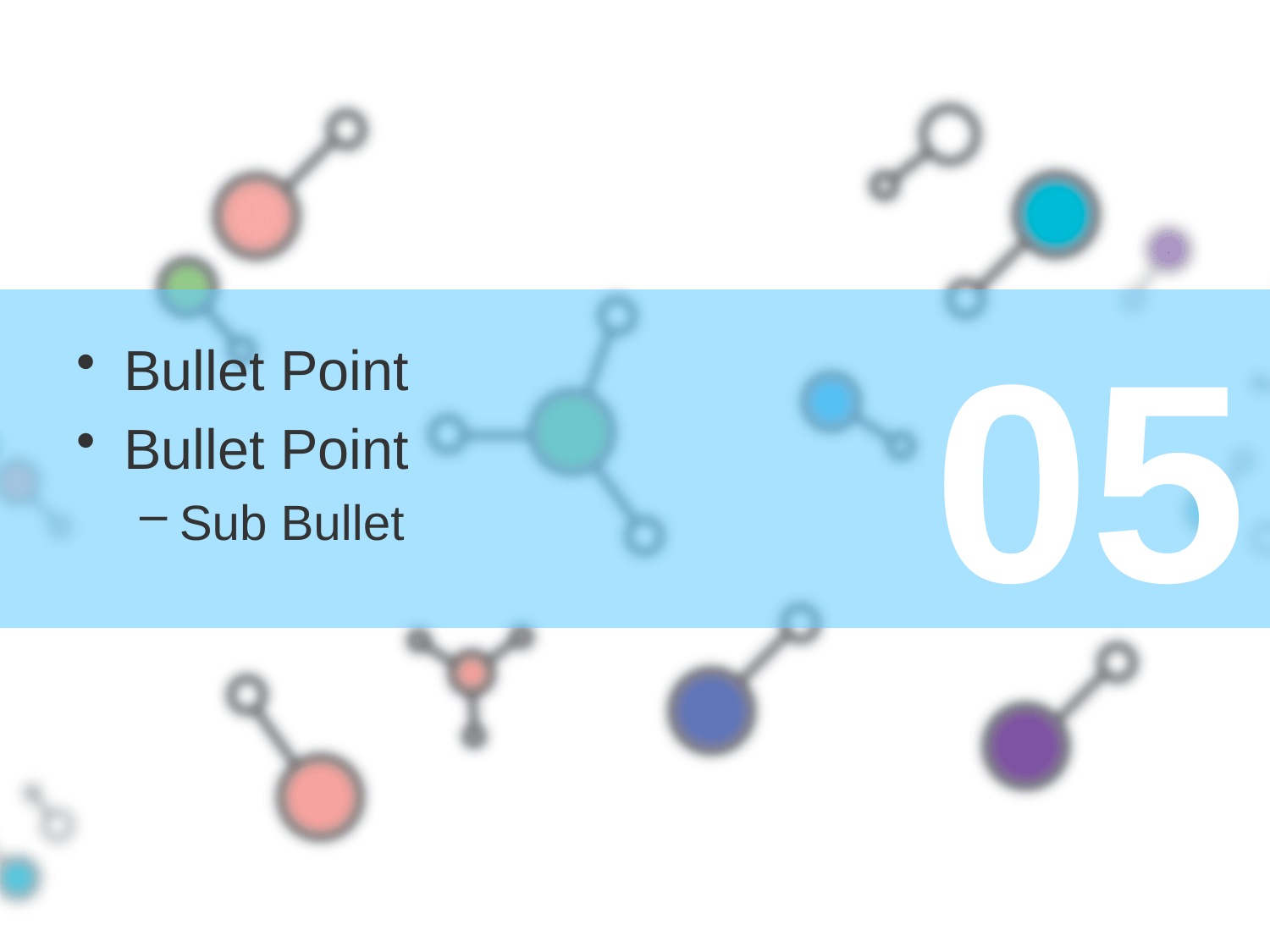

02

05
Bullet Point
Bullet Point
Sub Bullet